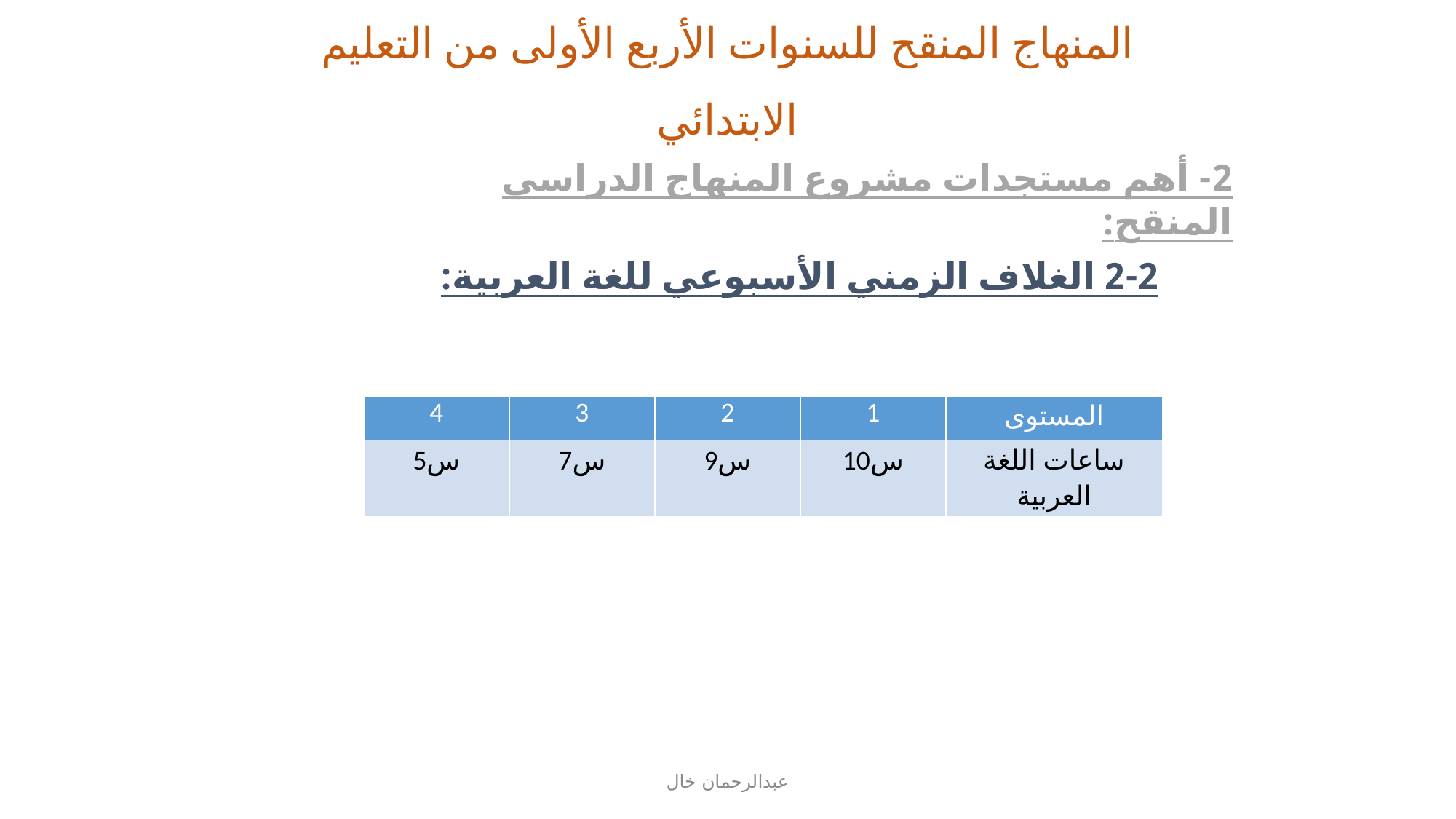

# المنهاج المنقح للسنوات الأربع الأولى من التعليم الابتدائي
2- أهم مستجدات مشروع المنهاج الدراسي المنقح:
2-2 الغلاف الزمني الأسبوعي للغة العربية:
| 4 | 3 | 2 | 1 | المستوى |
| --- | --- | --- | --- | --- |
| 5س | 7س | 9س | 10س | ساعات اللغة العربية |
عبدالرحمان خال